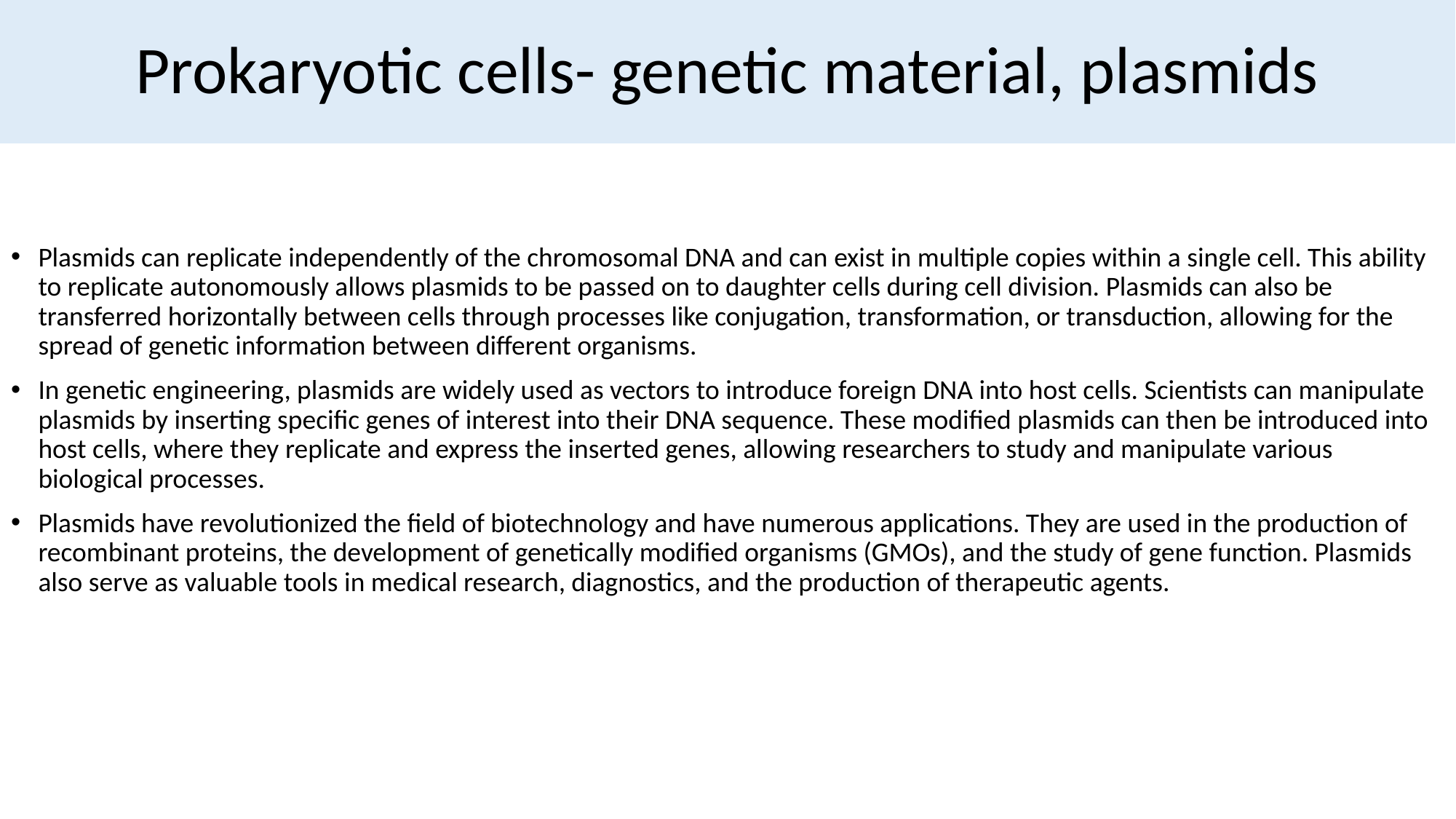

# Prokaryotic cells- genetic material, plasmids
Plasmids can replicate independently of the chromosomal DNA and can exist in multiple copies within a single cell. This ability to replicate autonomously allows plasmids to be passed on to daughter cells during cell division. Plasmids can also be transferred horizontally between cells through processes like conjugation, transformation, or transduction, allowing for the spread of genetic information between different organisms.
In genetic engineering, plasmids are widely used as vectors to introduce foreign DNA into host cells. Scientists can manipulate plasmids by inserting specific genes of interest into their DNA sequence. These modified plasmids can then be introduced into host cells, where they replicate and express the inserted genes, allowing researchers to study and manipulate various biological processes.
Plasmids have revolutionized the field of biotechnology and have numerous applications. They are used in the production of recombinant proteins, the development of genetically modified organisms (GMOs), and the study of gene function. Plasmids also serve as valuable tools in medical research, diagnostics, and the production of therapeutic agents.